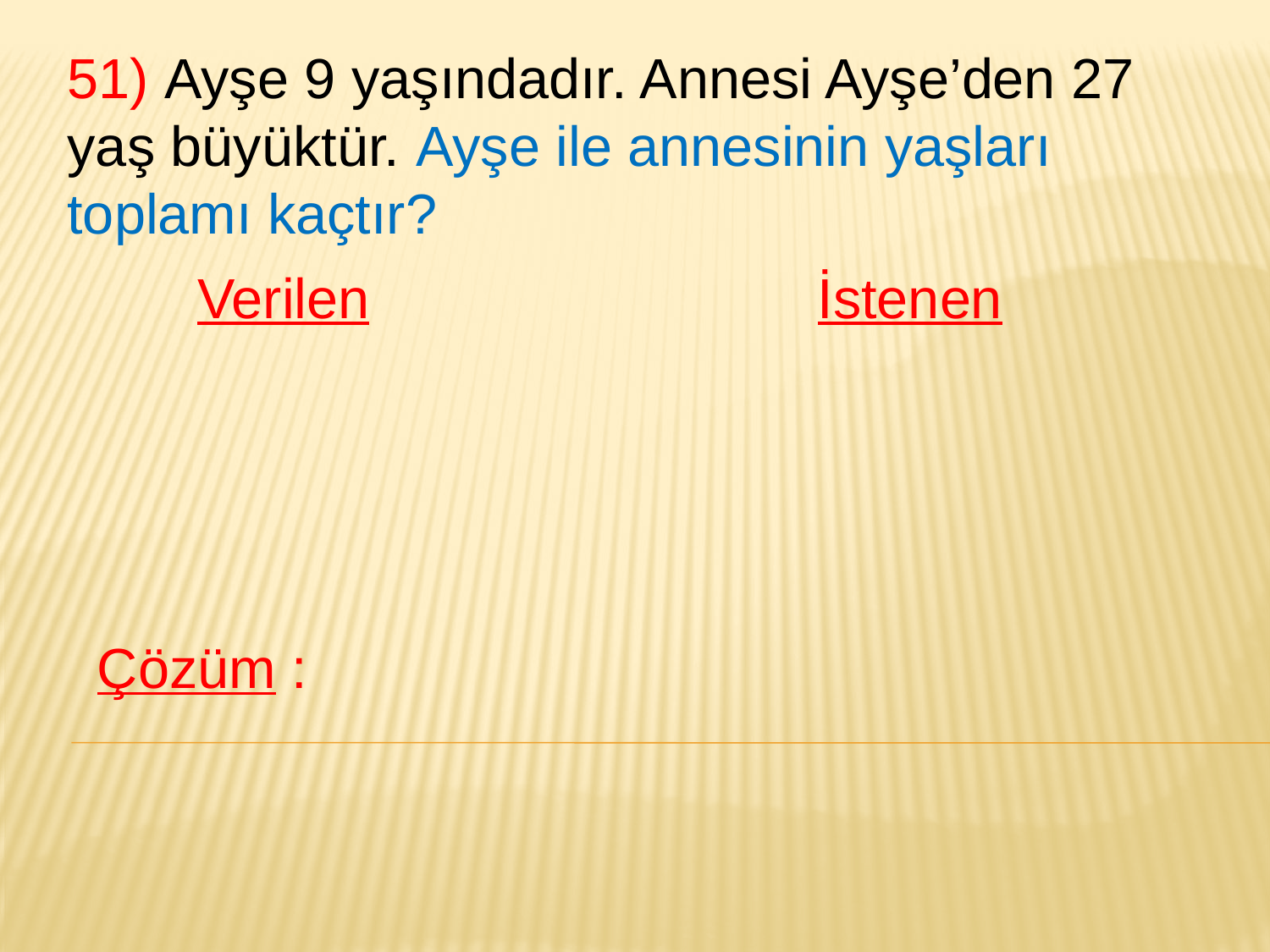

51) Ayşe 9 yaşındadır. Annesi Ayşe’den 27 yaş büyüktür. Ayşe ile annesinin yaşları toplamı kaçtır?

Verilen
İstenen
Çözüm :